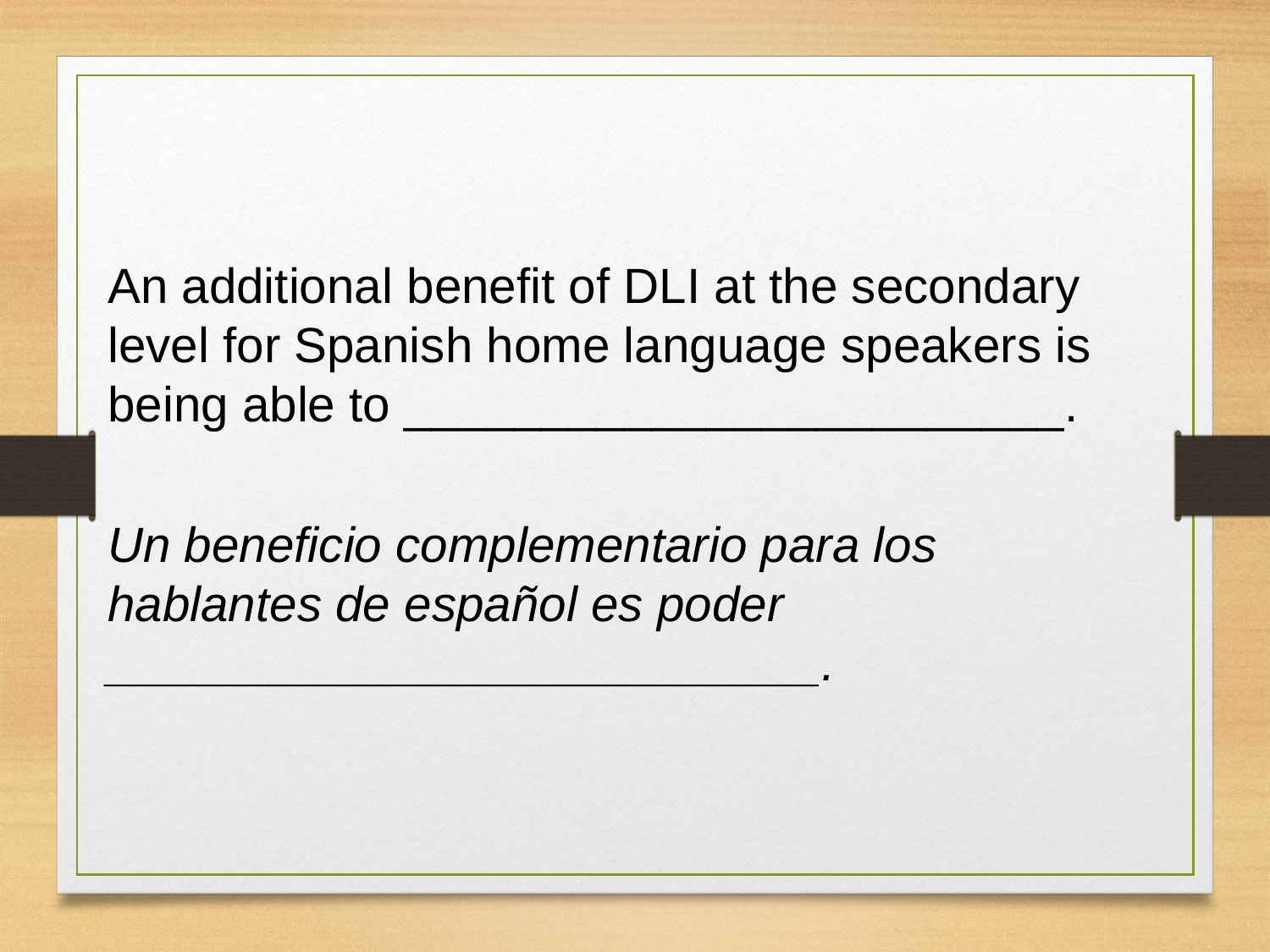

An additional benefit of DLI at the secondary level for Spanish home language speakers is being able to ________________________.
Un beneficio complementario para los hablantes de español es poder __________________________.